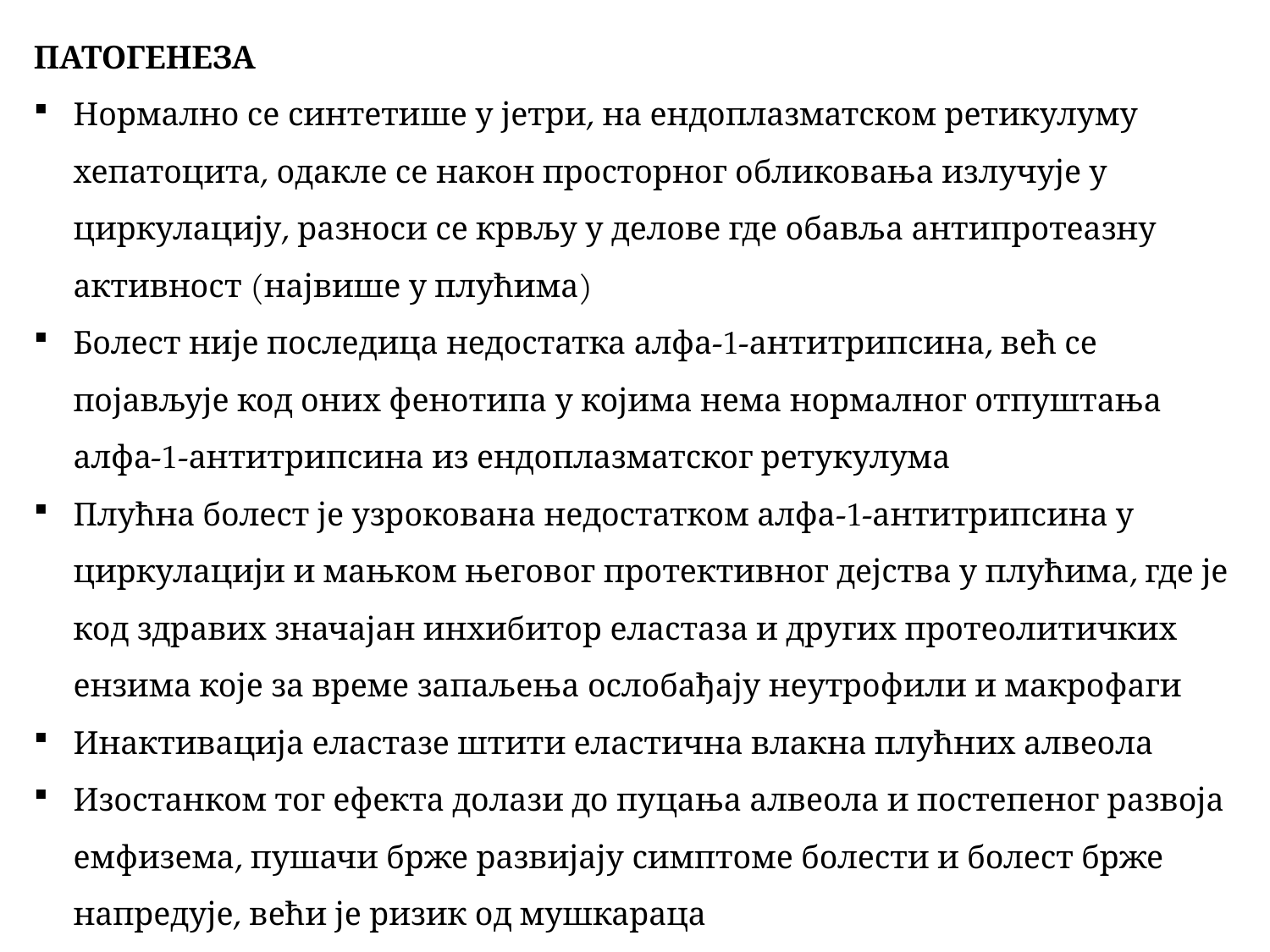

ПАТОГЕНЕЗА
Нормално се синтетише у јетри, на ендоплазматском ретикулуму хепатоцита, одакле се након просторног обликовања излучује у циркулацију, разноси се крвљу у делове где обавља антипротеазну активност (највише у плућима)
Болест није последица недостатка алфа-1-антитрипсина, већ се појављује код оних фенотипа у којима нема нормалног отпуштања алфа-1-антитрипсина из ендоплазматског ретукулума
Плућна болест је узрокована недостатком алфа-1-антитрипсина у циркулацији и мањком његовог протективног дејства у плућима, где је код здравих значајан инхибитор еластаза и других протеолитичких ензима које за време запаљења ослобађају неутрофили и макрофаги
Инактивација еластазе штити еластична влакна плућних алвеола
Изостанком тог ефекта долази до пуцања алвеола и постепеног развоја емфизема, пушачи брже развијају симптоме болести и болест брже напредује, већи је ризик од мушкараца